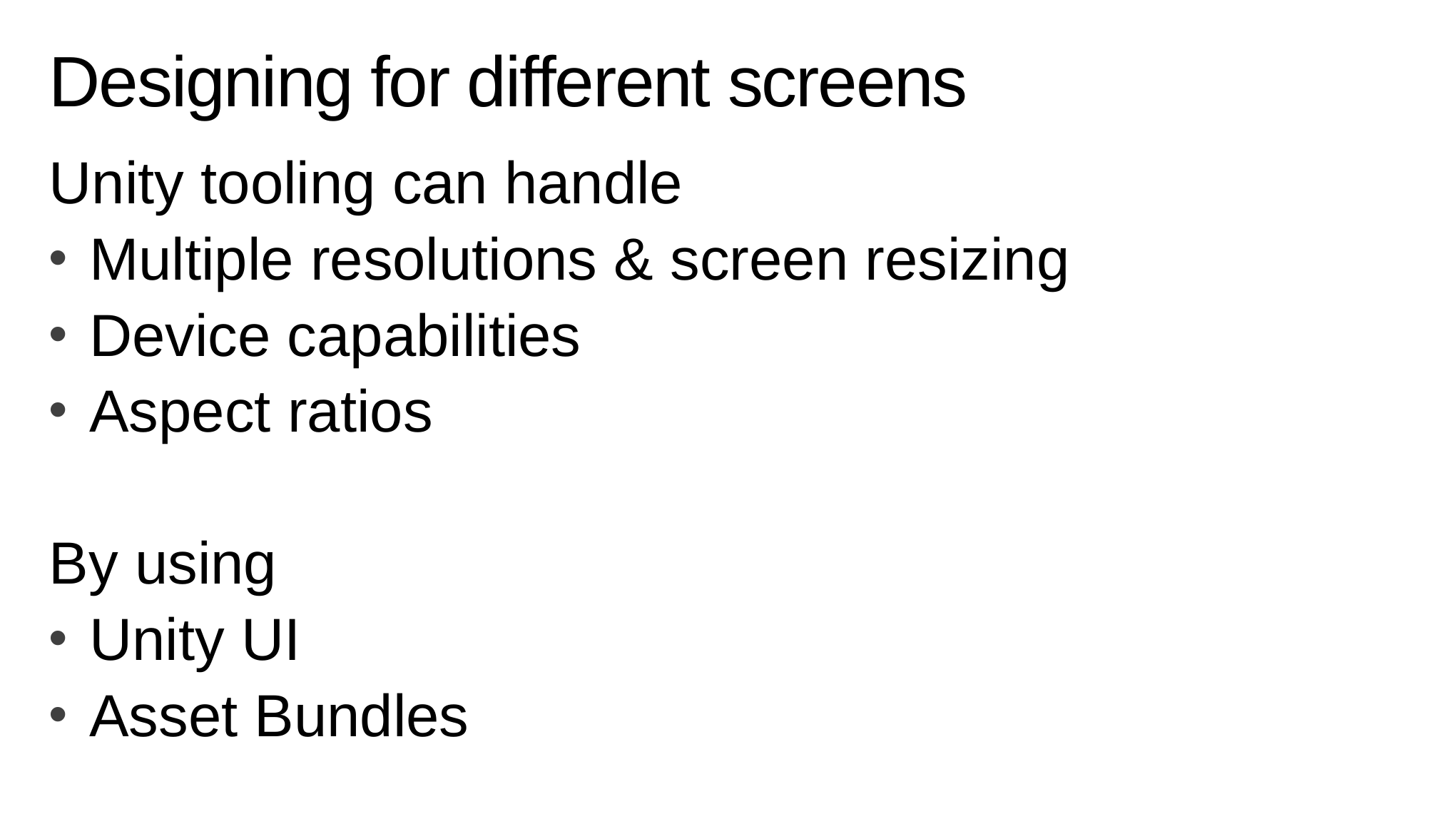

# Designing for different screens
Unity tooling can handle
Multiple resolutions & screen resizing
Device capabilities
Aspect ratios

By using
Unity UI
Asset Bundles